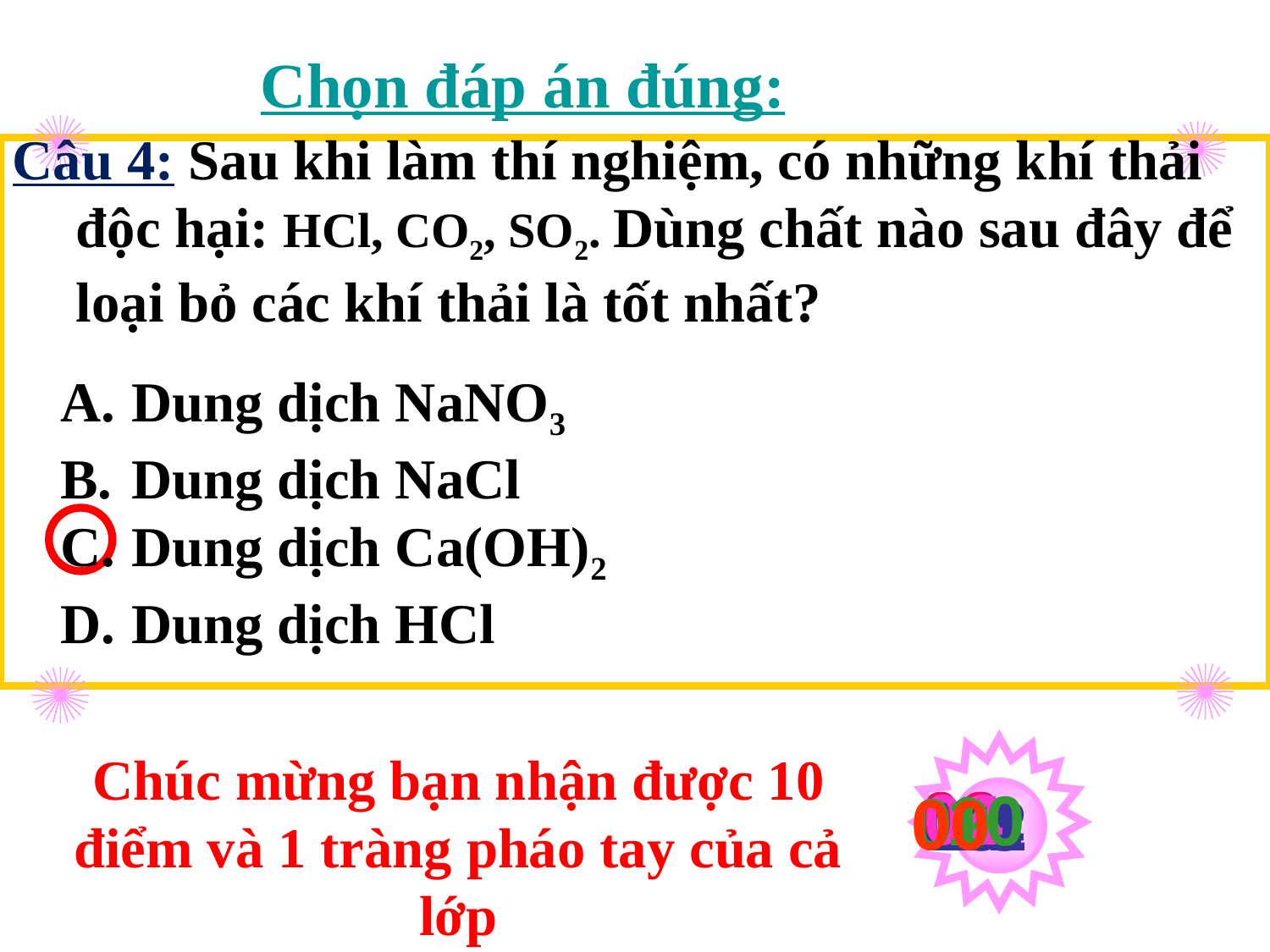

Chọn đáp án đúng:

Câu 4: Sau khi làm thí nghiệm, có những khí thải độc hại: HCl, CO2, SO2. Dùng chất nào sau đây để loại bỏ các khí thải là tốt nhất?

Dung dịch NaNO3
Dung dịch NaCl
Dung dịch Ca(OH)2
Dung dịch HCl

Chúc mừng bạn nhận được 10 điểm và 1 tràng pháo tay của cả lớp

10
02
06
08
01
03
04
05
07
11
15
12
13
14
09
00